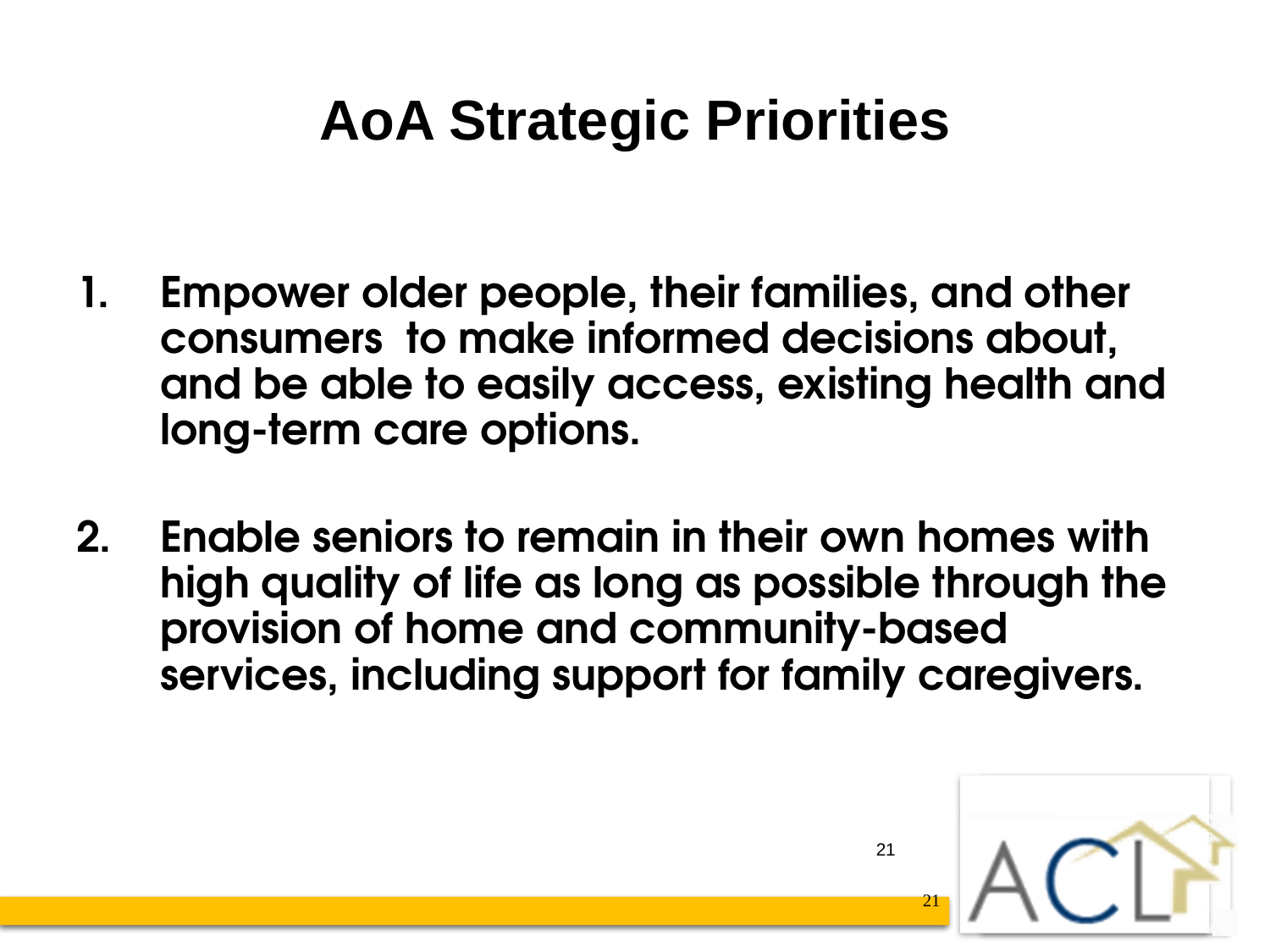

AoA Strategic Priorities
Empower older people, their families, and other consumers  to make informed decisions about, and be able to easily access, existing health and long-term care options.

Enable seniors to remain in their own homes with high quality of life as long as possible through the provision of home and community-based services, including support for family caregivers.

21

21